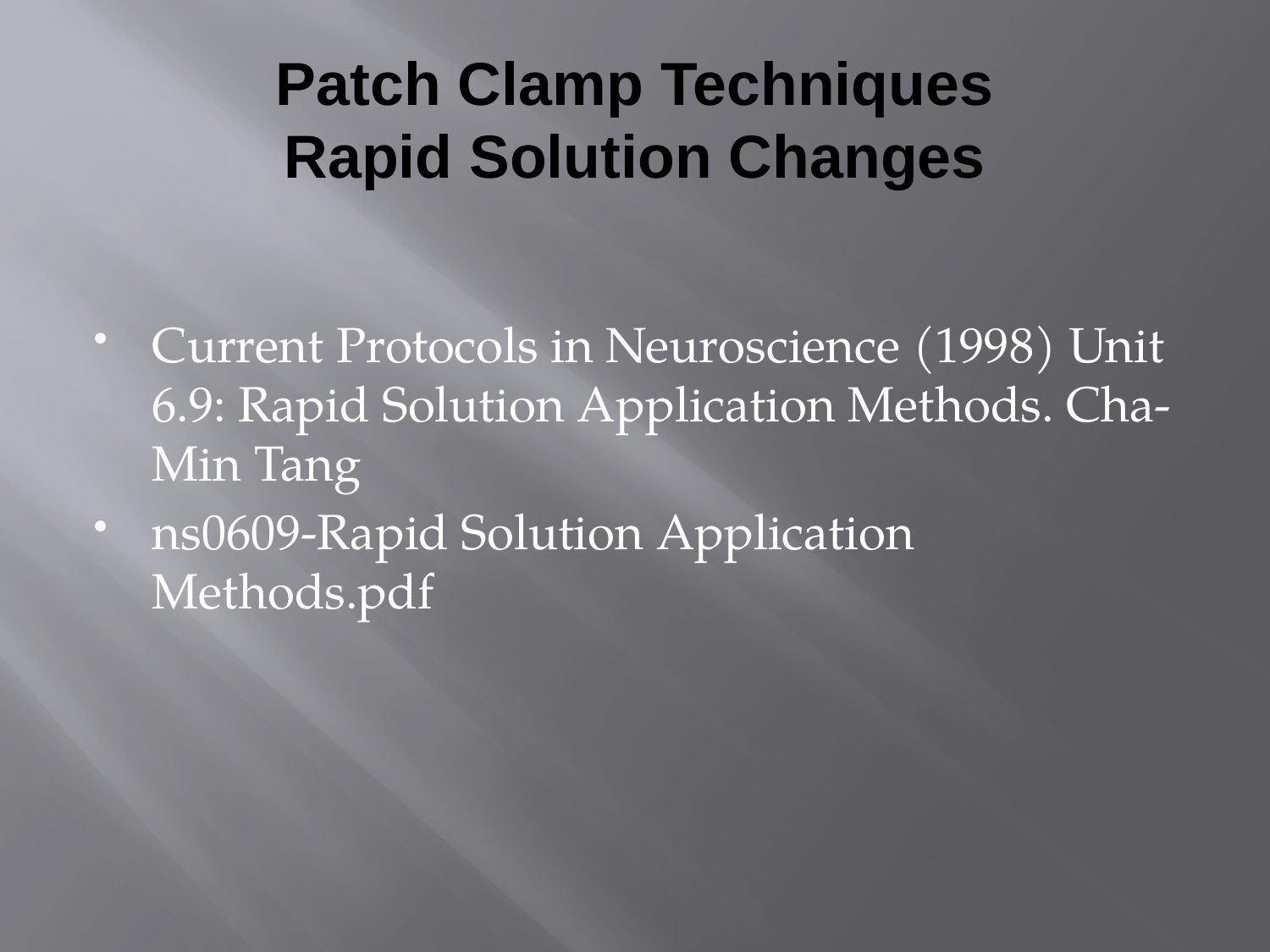

# Patch Clamp Techniques Rapid Solution Changes
Current Protocols in Neuroscience (1998) Unit 6.9: Rapid Solution Application Methods. Cha-Min Tang
ns0609-Rapid Solution Application Methods.pdf